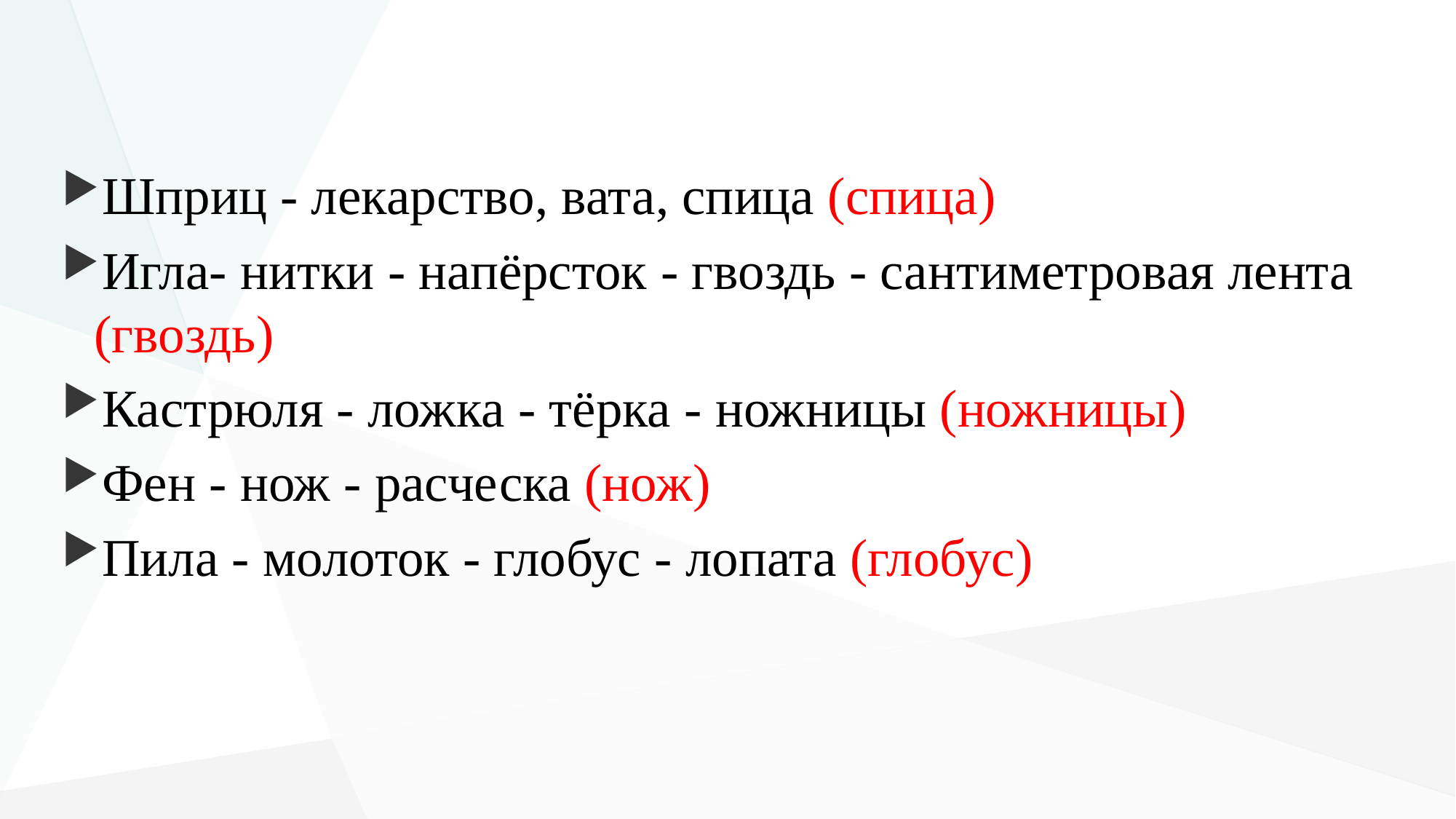

#
Шприц - лекарство, вата, спица (спица)
Игла- нитки - напёрсток - гвоздь - сантиметровая лента (гвоздь)
Кастрюля - ложка - тёрка - ножницы (ножницы)
Фен - нож - расческа (нож)
Пила - молоток - глобус - лопата (глобус)